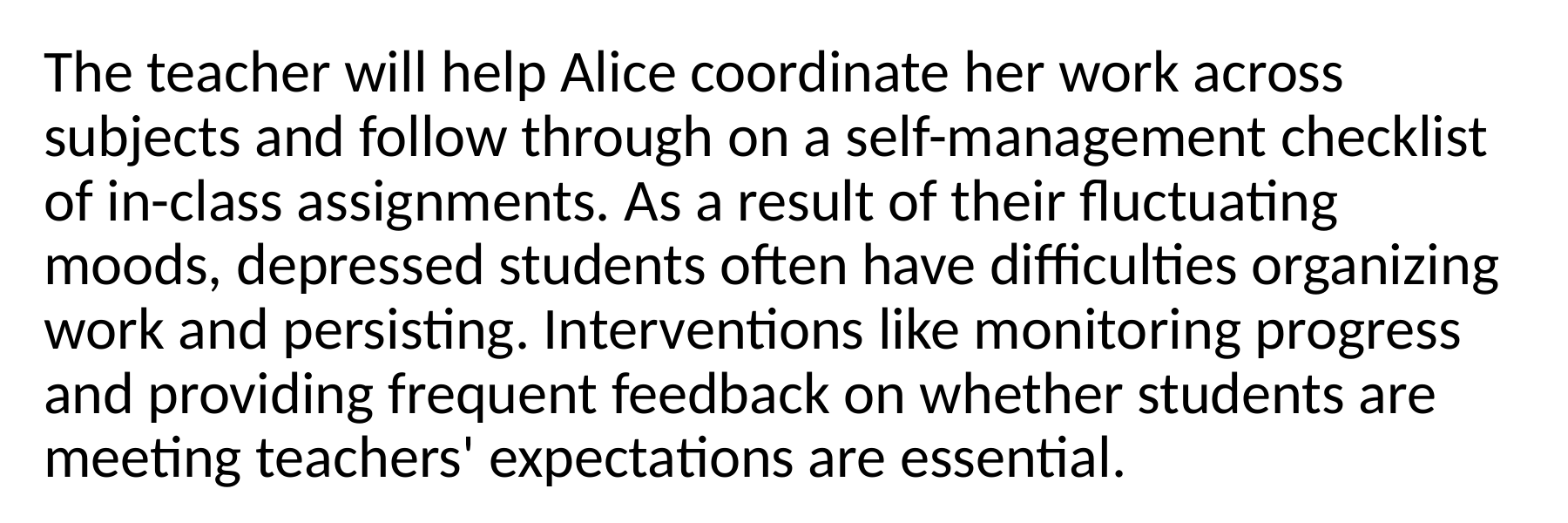

The teacher will help Alice coordinate her work across subjects and follow through on a self-management checklist of in-class assignments. As a result of their fluctuating moods, depressed students often have difficulties organizing work and persisting. Interventions like monitoring progress and providing frequent feedback on whether students are meeting teachers' expectations are essential.